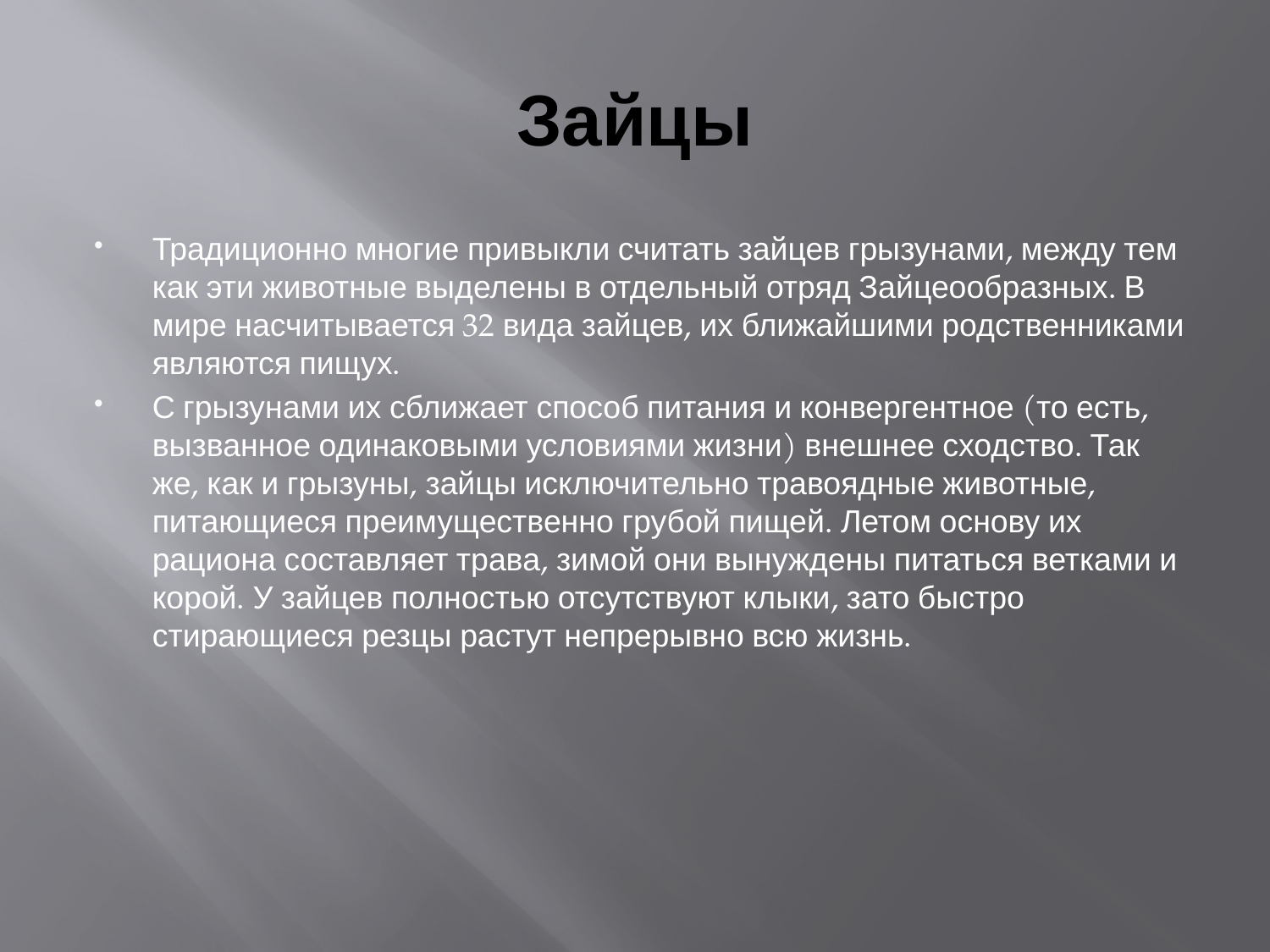

# Зайцы
Традиционно многие привыкли считать зайцев грызунами, между тем как эти животные выделены в отдельный отряд Зайцеообразных. В мире насчитывается 32 вида зайцев, их ближайшими родственниками являются пищух.
С грызунами их сближает способ питания и конвергентное (то есть, вызванное одинаковыми условиями жизни) внешнее сходство. Так же, как и грызуны, зайцы исключительно травоядные животные, питающиеся преимущественно грубой пищей. Летом основу их рациона составляет трава, зимой они вынуждены питаться ветками и корой. У зайцев полностью отсутствуют клыки, зато быстро стирающиеся резцы растут непрерывно всю жизнь.